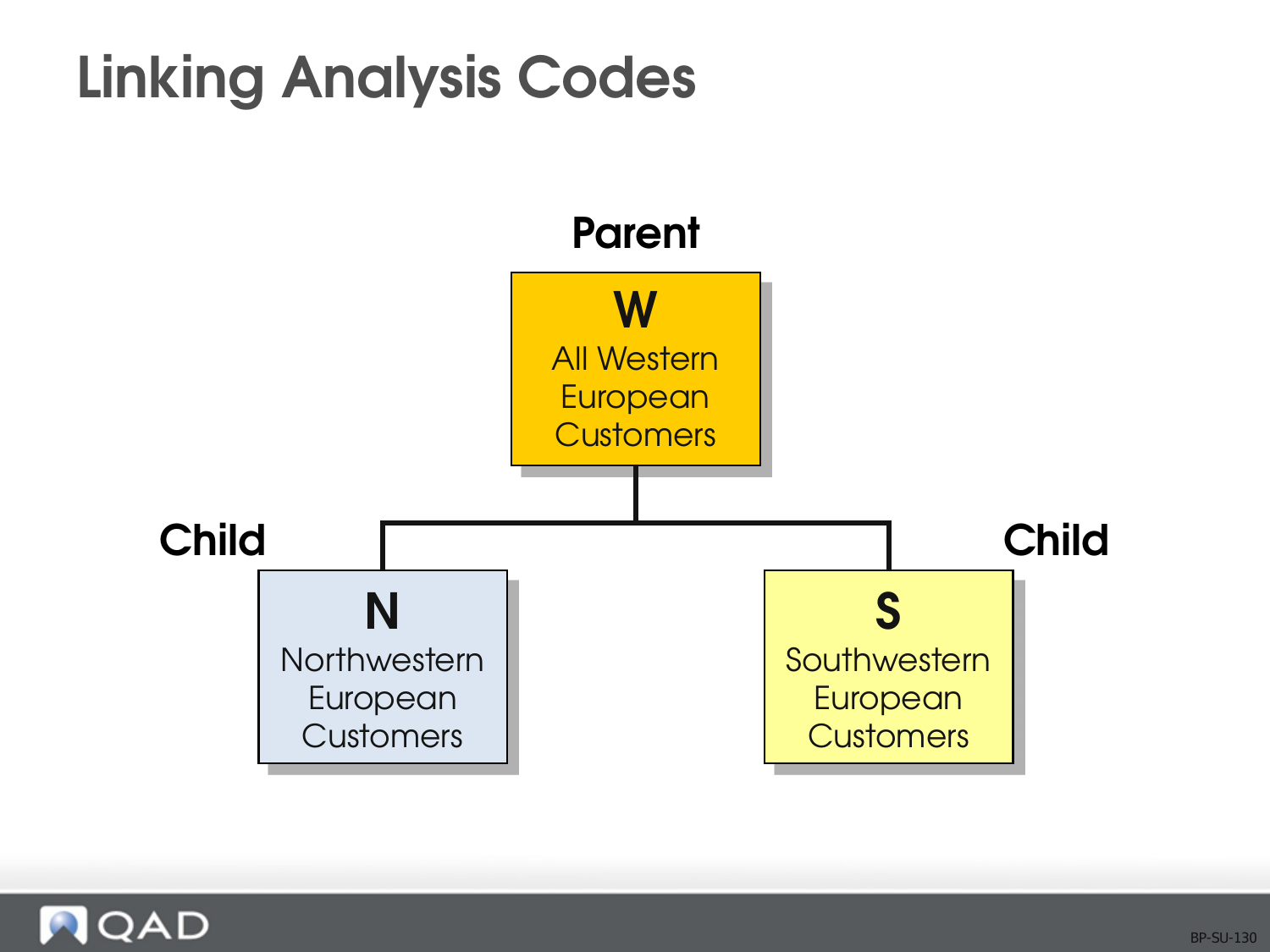

# Linking Analysis Codes
Parent
W
All Western
European Customers
Child
Child
N
Northwestern European Customers
S
Southwestern European Customers
BP-SU-130